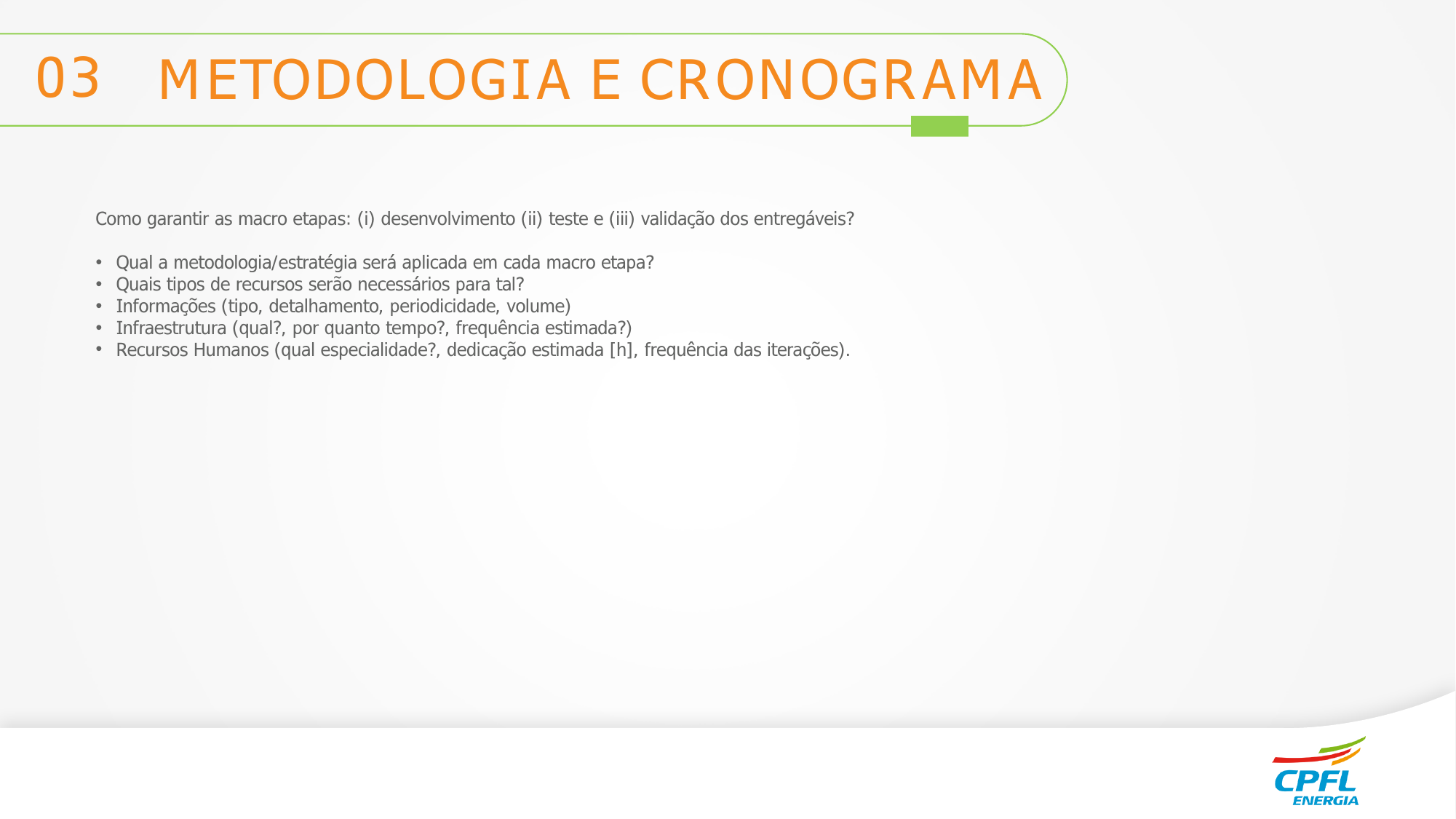

03
METODOLOGIA E CRONOGRAMA

Como garantir as macro etapas: (i) desenvolvimento (ii) teste e (iii) validação dos entregáveis?

Qual a metodologia/estratégia será aplicada em cada macro etapa?
Quais tipos de recursos serão necessários para tal?
Informações (tipo, detalhamento, periodicidade, volume)
Infraestrutura (qual?, por quanto tempo?, frequência estimada?)
Recursos Humanos (qual especialidade?, dedicação estimada [h], frequência das iterações).